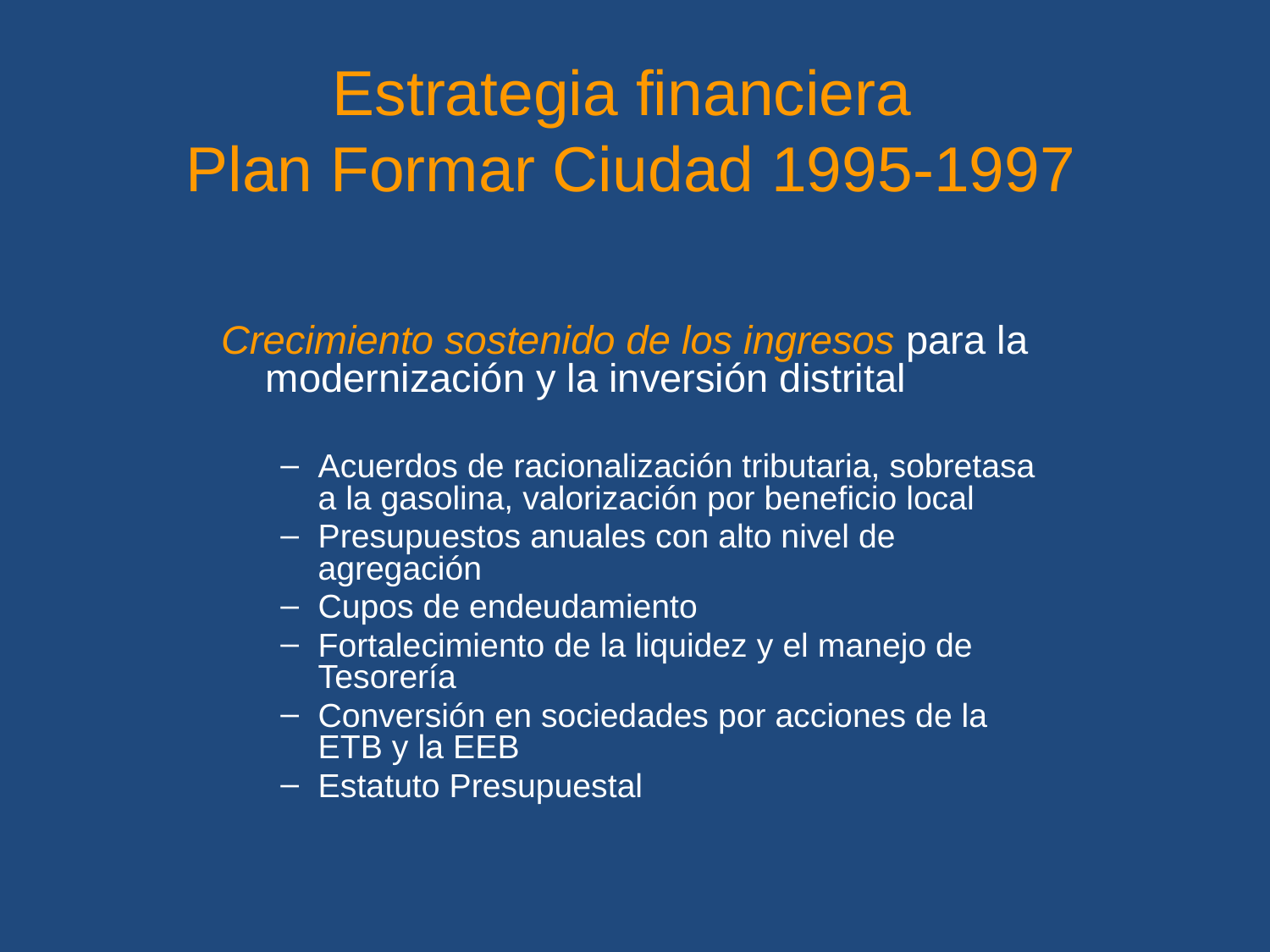

# Estrategia financiera Plan Formar Ciudad 1995-1997
Crecimiento sostenido de los ingresos para la modernización y la inversión distrital

Acuerdos de racionalización tributaria, sobretasa a la gasolina, valorización por beneficio local
Presupuestos anuales con alto nivel de agregación
Cupos de endeudamiento
Fortalecimiento de la liquidez y el manejo de Tesorería
Conversión en sociedades por acciones de la ETB y la EEB
Estatuto Presupuestal